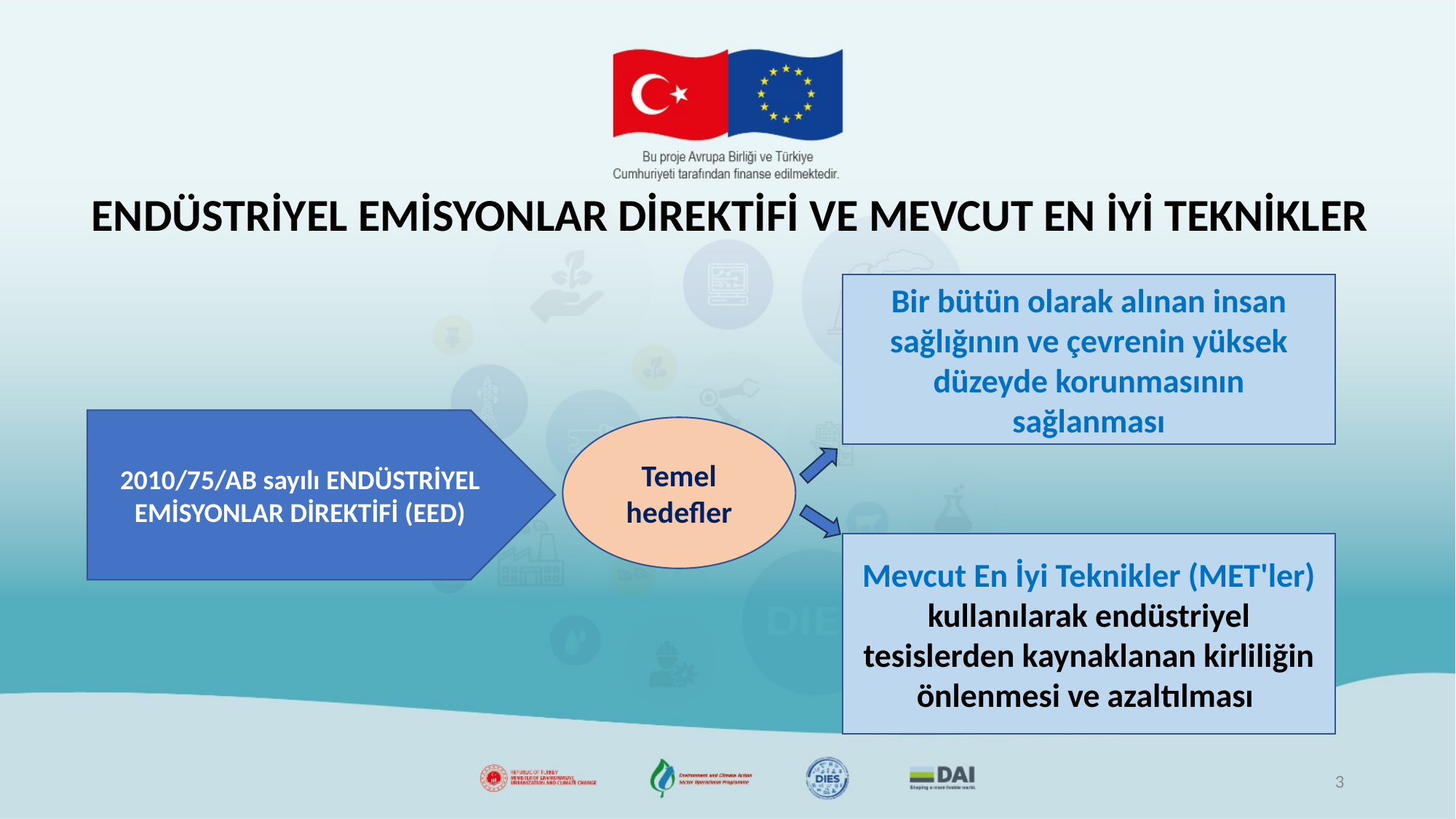

# ENDÜSTRİYEL EMİSYONLAR DİREKTİFİ VE MEVCUT EN İYİ TEKNİKLER
Bir bütün olarak alınan insan sağlığının ve çevrenin yüksek düzeyde korunmasının sağlanması
2010/75/AB sayılı ENDÜSTRİYEL EMİSYONLAR DİREKTİFİ (EED)
Temel hedefler

Mevcut En İyi Teknikler (MET'ler) kullanılarak endüstriyel tesislerden kaynaklanan kirliliğin önlenmesi ve azaltılması

3